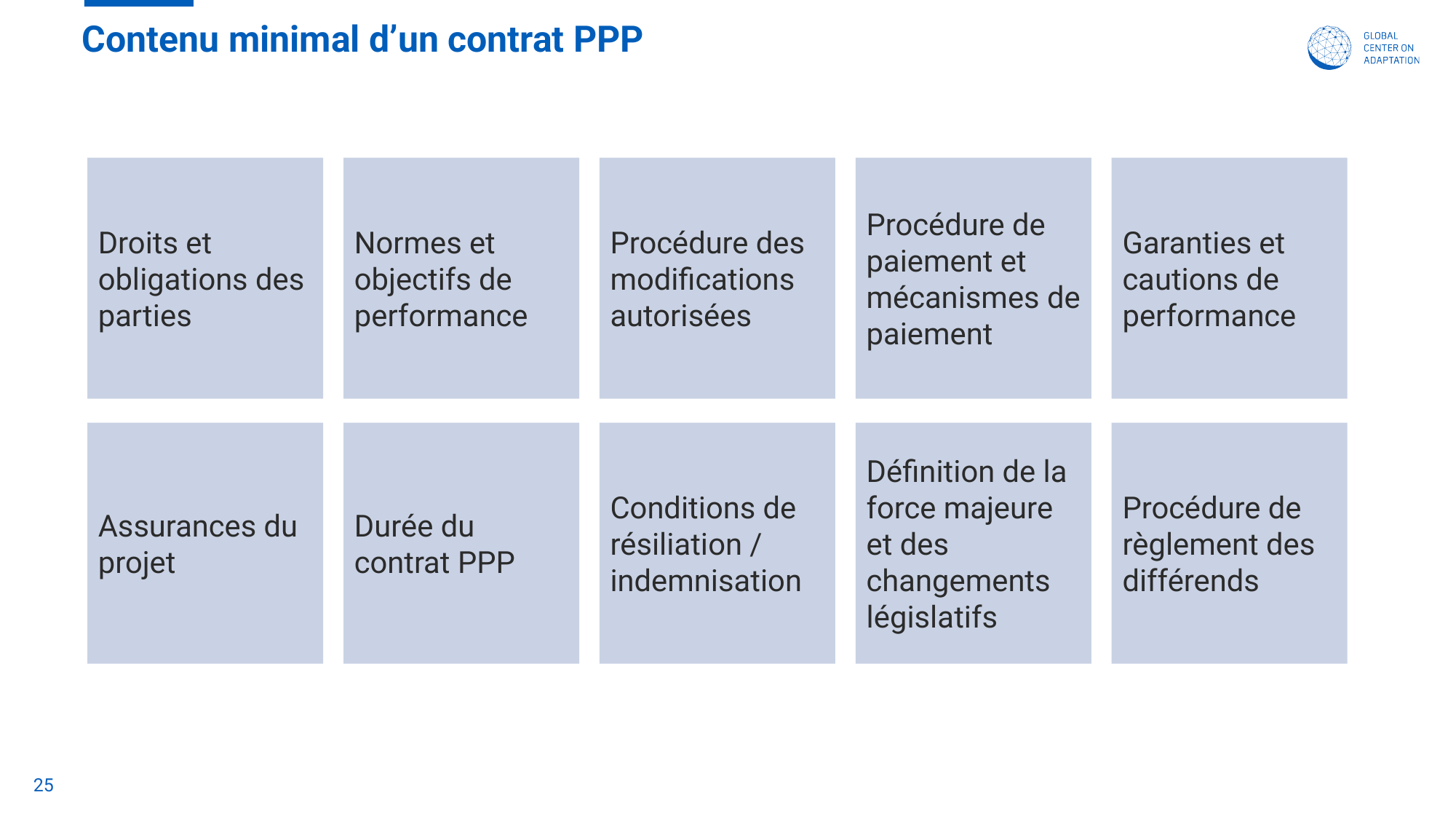

# Contenu minimal d’un contrat PPP
Normes et objectifs de performance
Procédure des modifications autorisées
Procédure de paiement et mécanismes de paiement
Garanties et cautions de performance
Droits et obligations des parties
Durée du contrat PPP
Conditions de résiliation / indemnisation
Définition de la force majeure et des changements législatifs
Procédure de règlement des différends
Assurances du projet